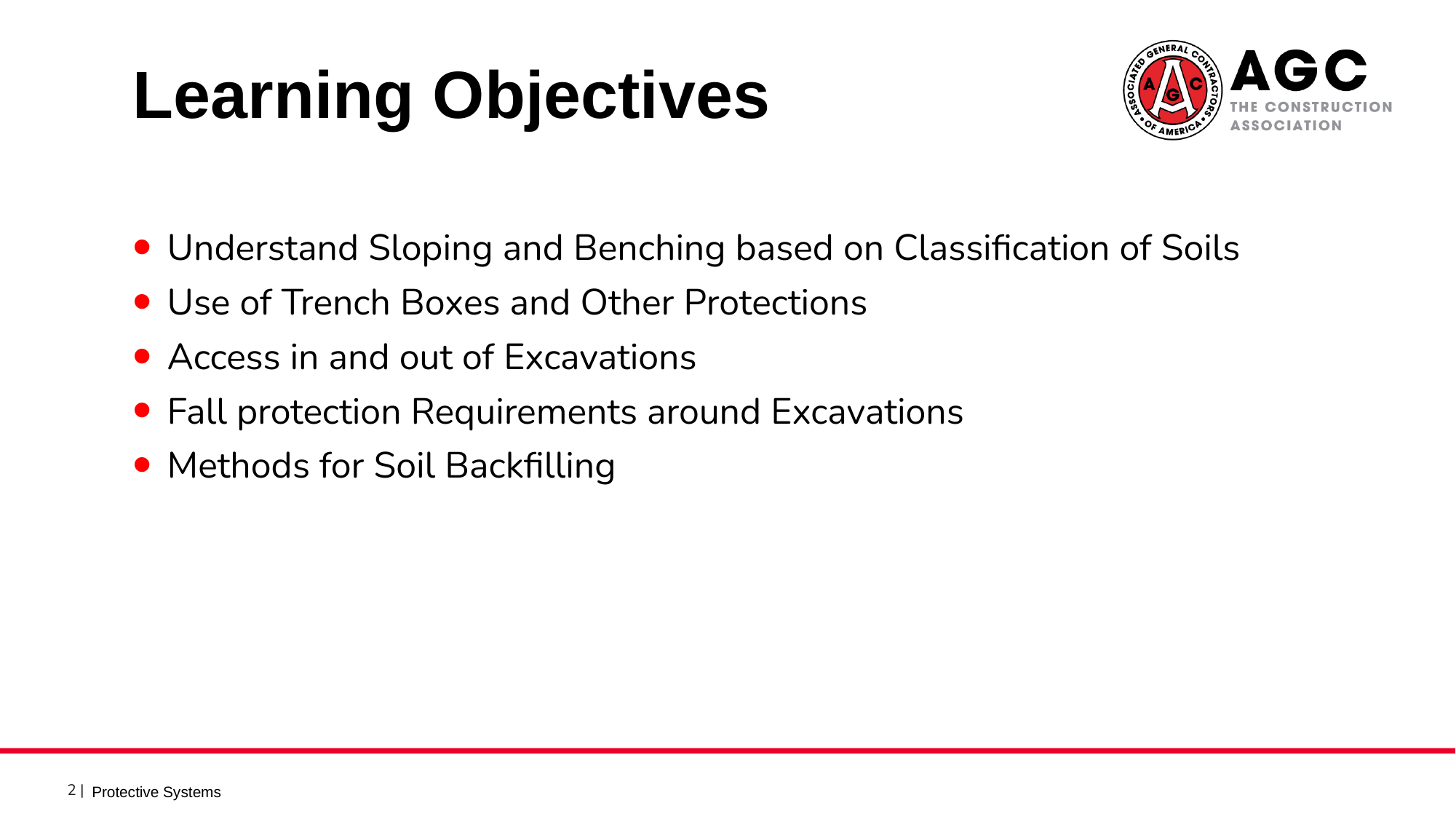

Learning Objectives
Understand Sloping and Benching based on Classification of Soils
Use of Trench Boxes and Other Protections
Access in and out of Excavations
Fall protection Requirements around Excavations
Methods for Soil Backfilling

Protective Systems